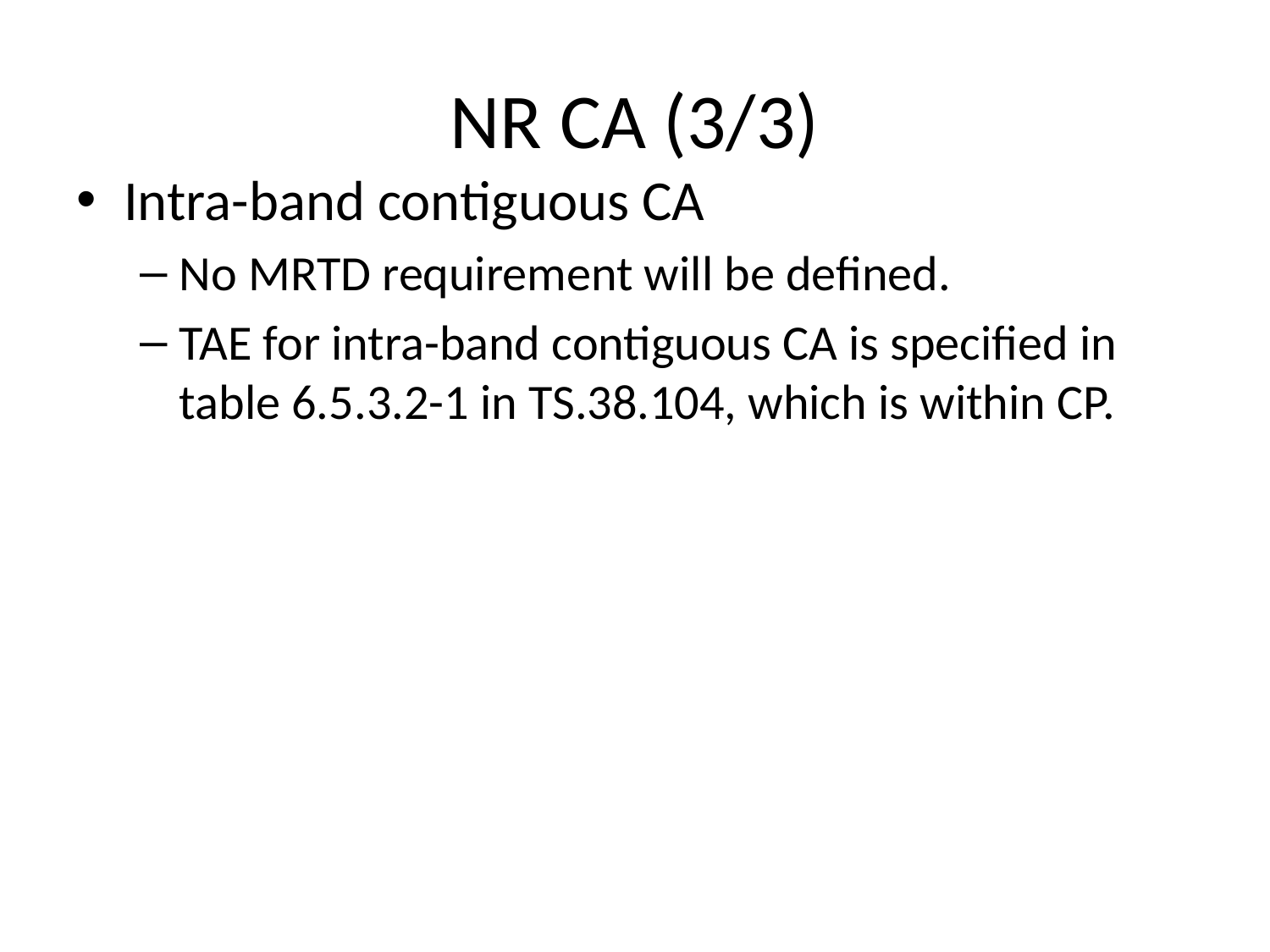

# NR CA (3/3)
Intra-band contiguous CA
No MRTD requirement will be defined.
TAE for intra-band contiguous CA is specified in table 6.5.3.2-1 in TS.38.104, which is within CP.